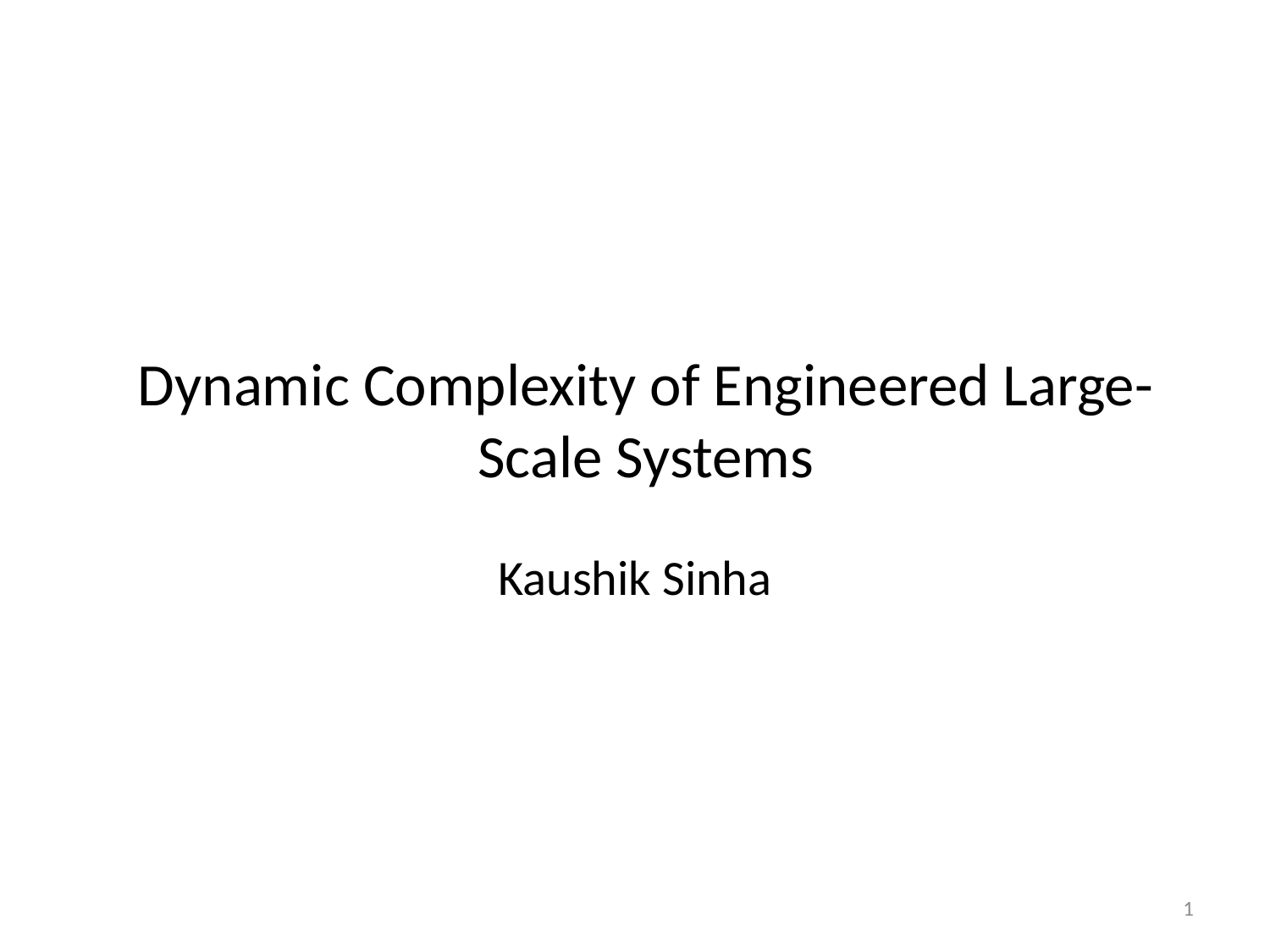

# Dynamic Complexity of Engineered Large-Scale Systems
Kaushik Sinha
1